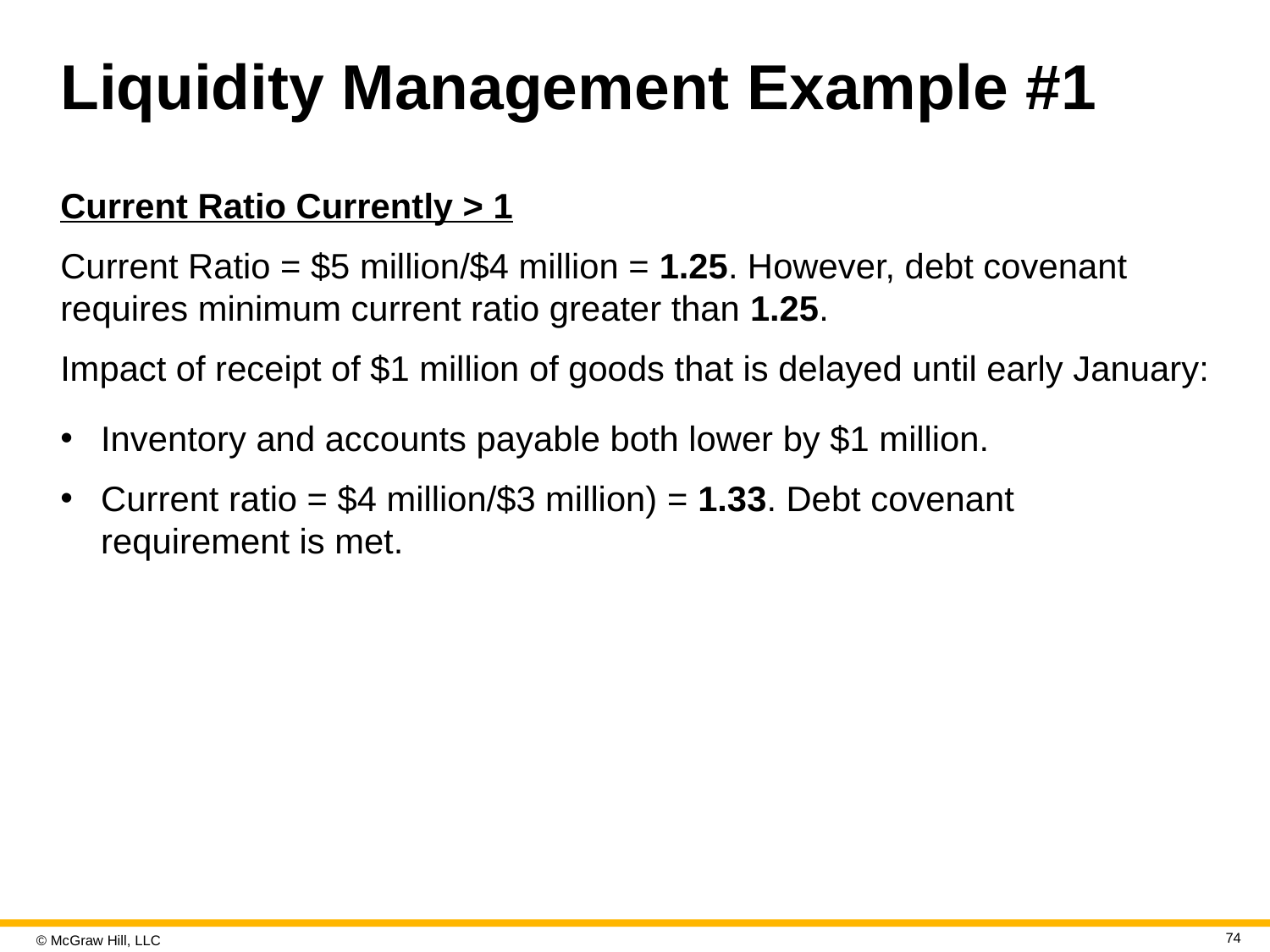

# Liquidity Management Example #1
Current Ratio Currently > 1
Current Ratio = $5 million/$4 million = 1.25. However, debt covenant requires minimum current ratio greater than 1.25.
Impact of receipt of $1 million of goods that is delayed until early January:
Inventory and accounts payable both lower by $1 million.
Current ratio = $4 million/$3 million) = 1.33. Debt covenant requirement is met.
74